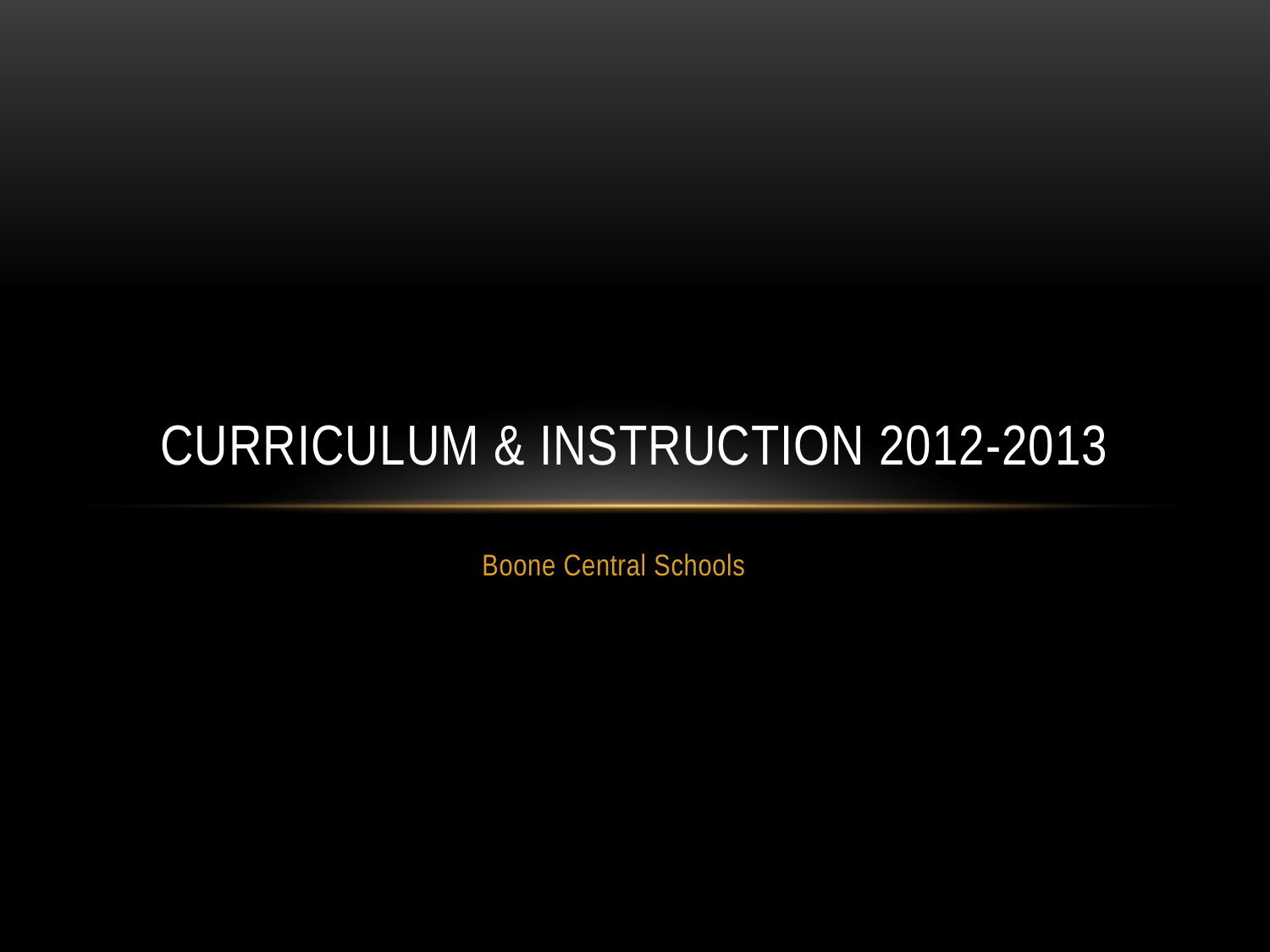

# Curriculum & Instruction 2012-2013
Boone Central Schools